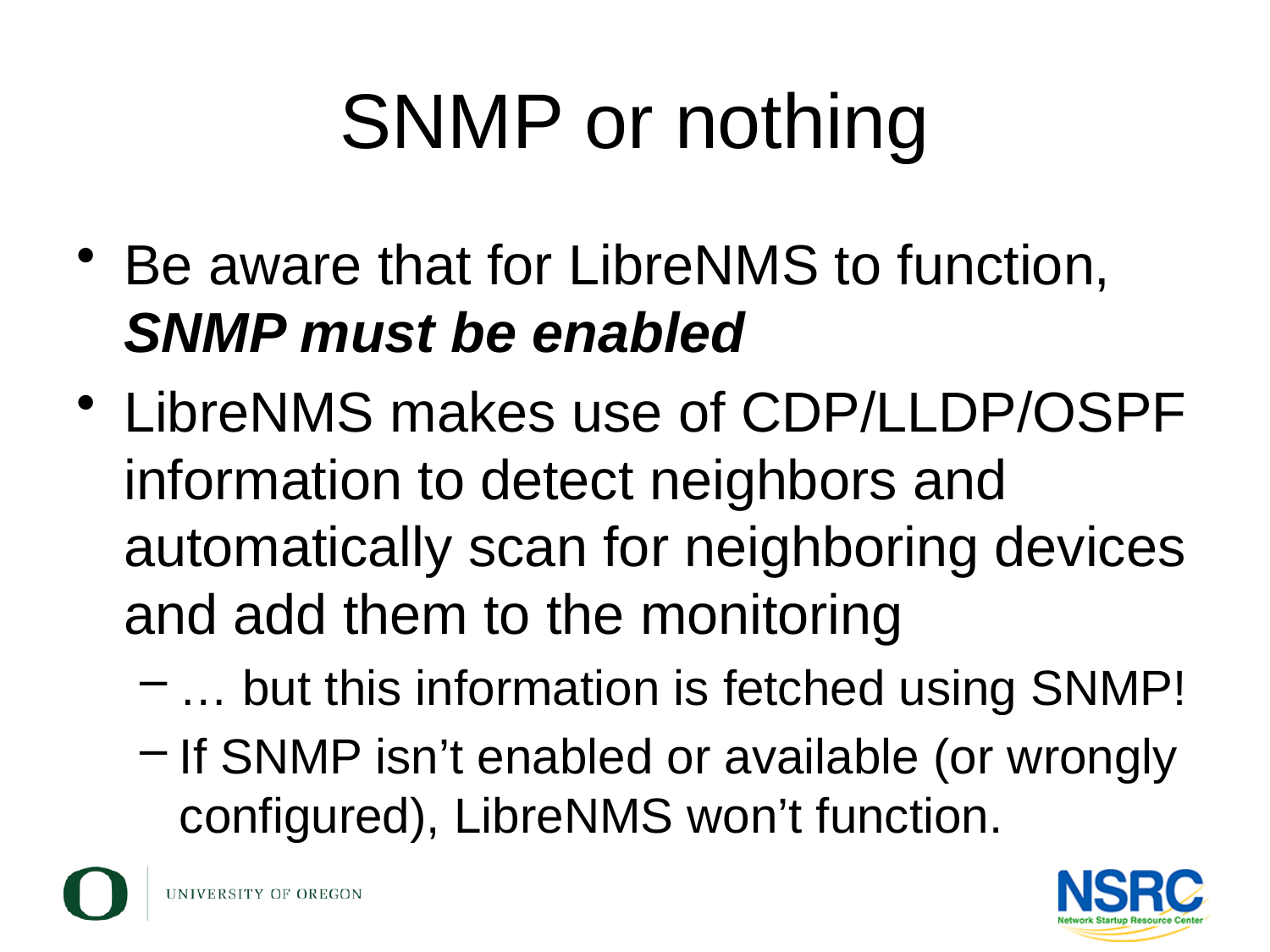

# SNMP or nothing
Be aware that for LibreNMS to function, SNMP must be enabled
LibreNMS makes use of CDP/LLDP/OSPF information to detect neighbors and automatically scan for neighboring devices and add them to the monitoring
… but this information is fetched using SNMP!
If SNMP isn’t enabled or available (or wrongly configured), LibreNMS won’t function.